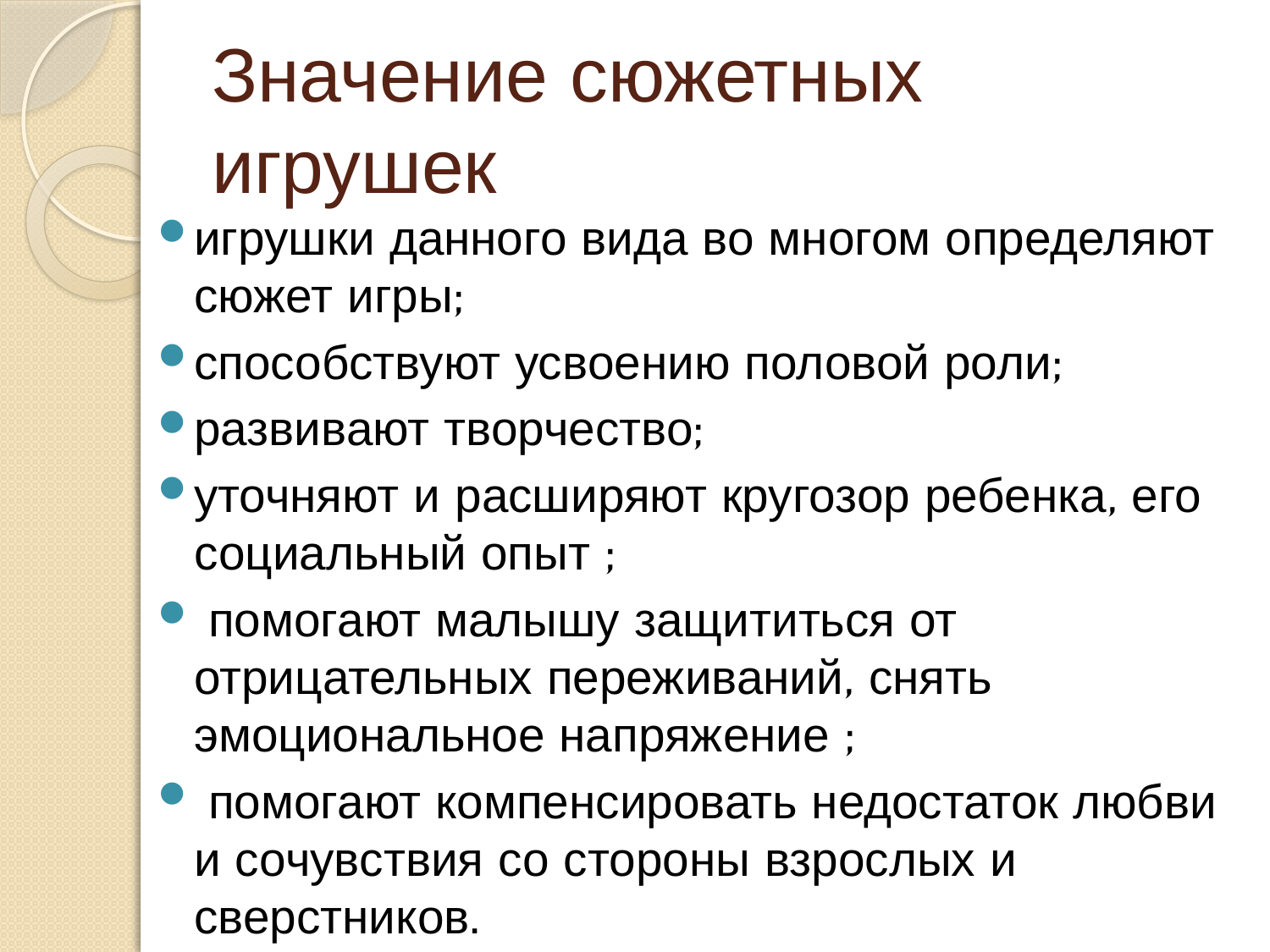

# Значение сюжетных  игрушек
игрушки данного вида во многом определяют сюжет игры;
способствуют усвоению половой роли;
развивают творчество;
уточняют и расширяют кругозор ребенка, его социальный опыт ;
 помогают малышу защититься от отрицательных переживаний, снять эмоциональное напряжение ;
 помогают компенсировать недостаток любви и сочувствия со стороны взрослых и сверстников.